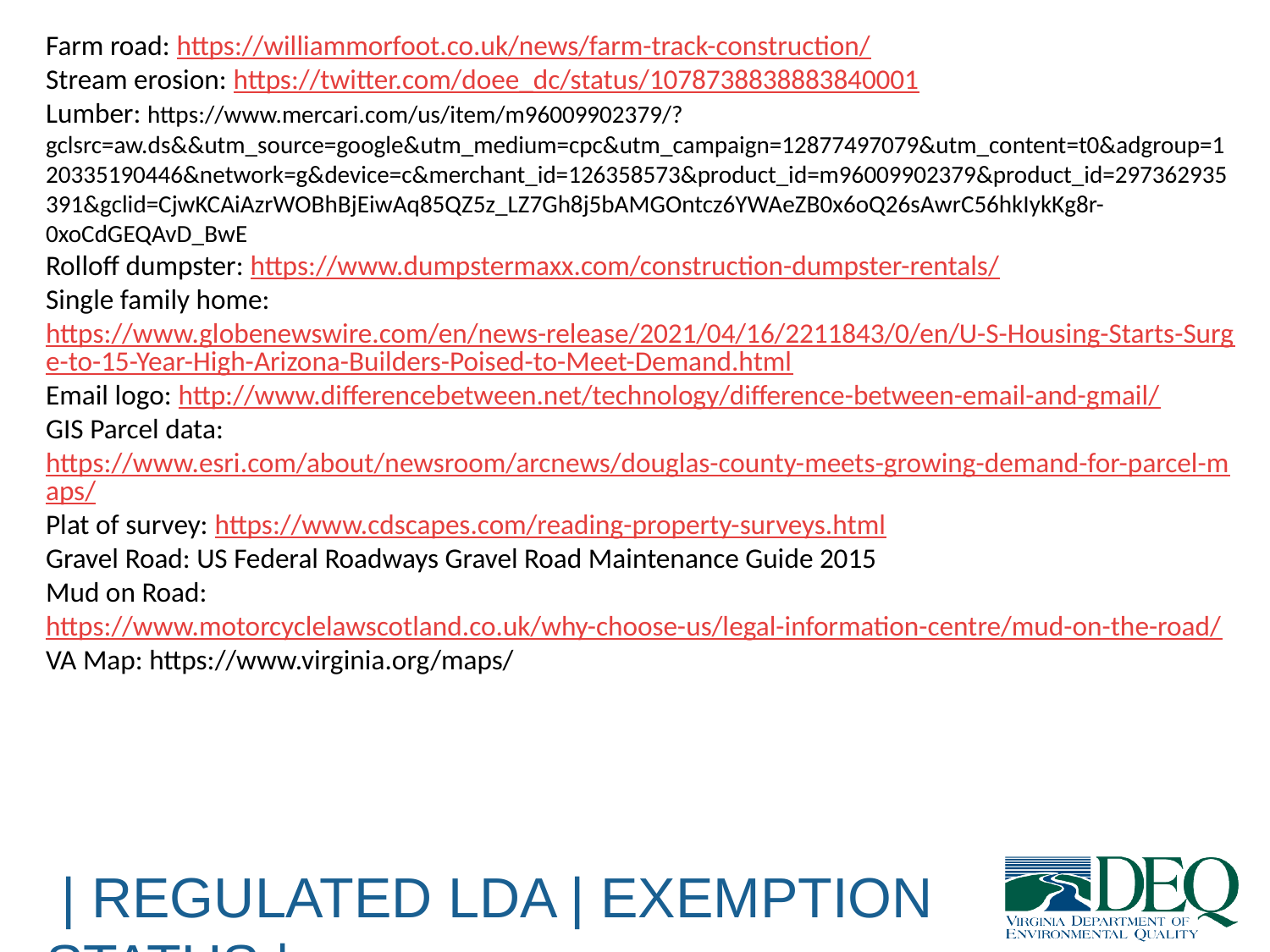

Farm road: https://williammorfoot.co.uk/news/farm-track-construction/
Stream erosion: https://twitter.com/doee_dc/status/1078738838883840001
Lumber: https://www.mercari.com/us/item/m96009902379/?gclsrc=aw.ds&&utm_source=google&utm_medium=cpc&utm_campaign=12877497079&utm_content=t0&adgroup=120335190446&network=g&device=c&merchant_id=126358573&product_id=m96009902379&product_id=297362935391&gclid=CjwKCAiAzrWOBhBjEiwAq85QZ5z_LZ7Gh8j5bAMGOntcz6YWAeZB0x6oQ26sAwrC56hkIykKg8r-0xoCdGEQAvD_BwE
Rolloff dumpster: https://www.dumpstermaxx.com/construction-dumpster-rentals/
Single family home: https://www.globenewswire.com/en/news-release/2021/04/16/2211843/0/en/U-S-Housing-Starts-Surge-to-15-Year-High-Arizona-Builders-Poised-to-Meet-Demand.html
Email logo: http://www.differencebetween.net/technology/difference-between-email-and-gmail/
GIS Parcel data: https://www.esri.com/about/newsroom/arcnews/douglas-county-meets-growing-demand-for-parcel-maps/
Plat of survey: https://www.cdscapes.com/reading-property-surveys.html
Gravel Road: US Federal Roadways Gravel Road Maintenance Guide 2015
Mud on Road: https://www.motorcyclelawscotland.co.uk/why-choose-us/legal-information-centre/mud-on-the-road/
VA Map: https://www.virginia.org/maps/
 | Regulated LDA | Exemption status |